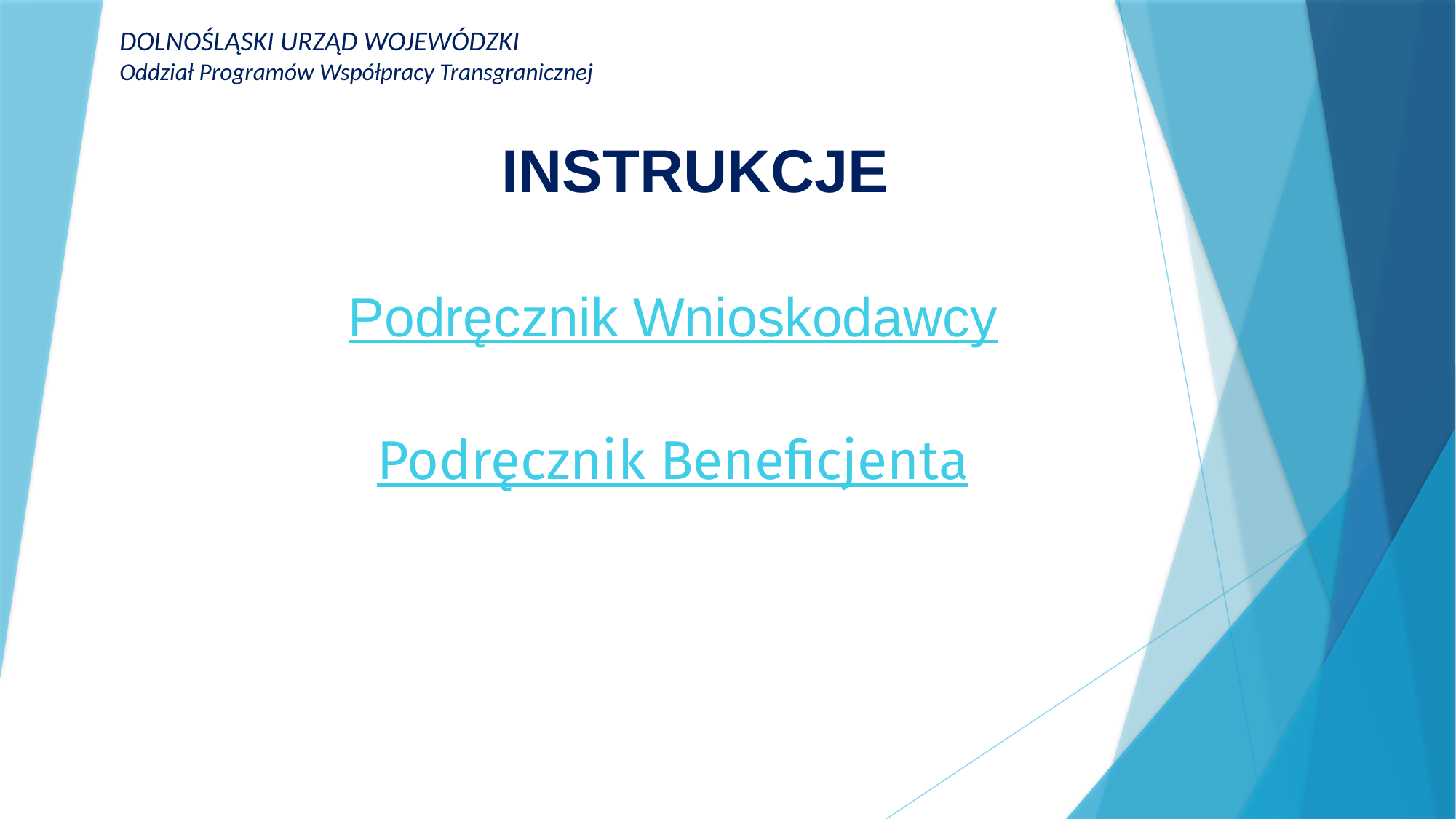

DOLNOŚLĄSKI URZĄD WOJEWÓDZKI
Oddział Programów Współpracy Transgranicznej
INSTRUKCJE
Podręcznik Wnioskodawcy
Podręcznik Beneficjenta